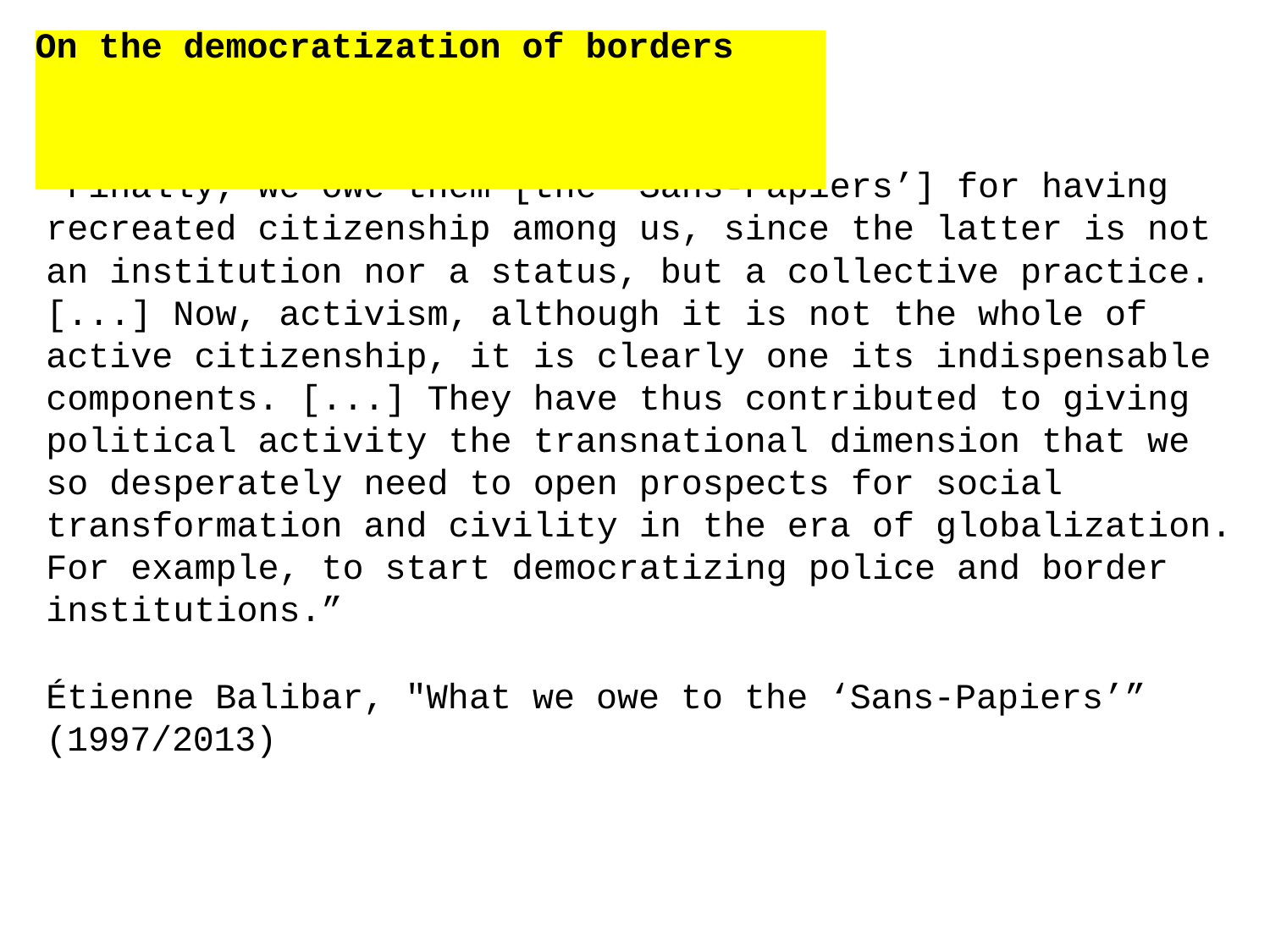

# On the democratization of borders
“Finally, we owe them [the ‘Sans-Papiers’] for having recreated citizenship among us, since the latter is not an institution nor a status, but a collective practice. [...] Now, activism, although it is not the whole of active citizenship, it is clearly one its indispensable components. [...] They have thus contributed to giving political activity the transnational dimension that we so desperately need to open prospects for social transformation and civility in the era of globalization. For example, to start democratizing police and border institutions.”

Étienne Balibar, "What we owe to the ‘Sans-Papiers’” (1997/2013)